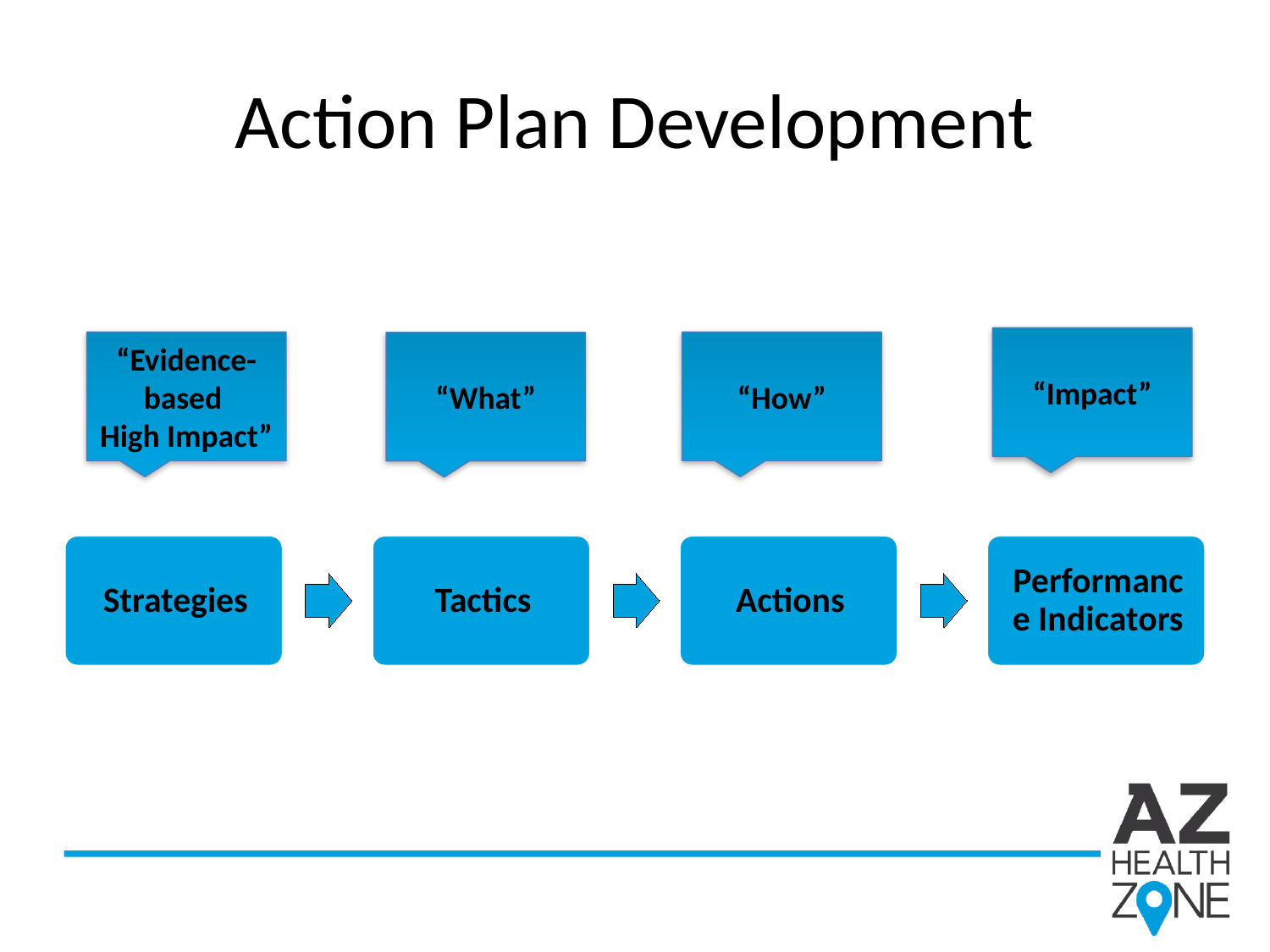

# Action Plan Development
Strategies

Tactics

Actions

Performance Indicators
“Impact”
“Evidence-based
High Impact”
“How”
“What”